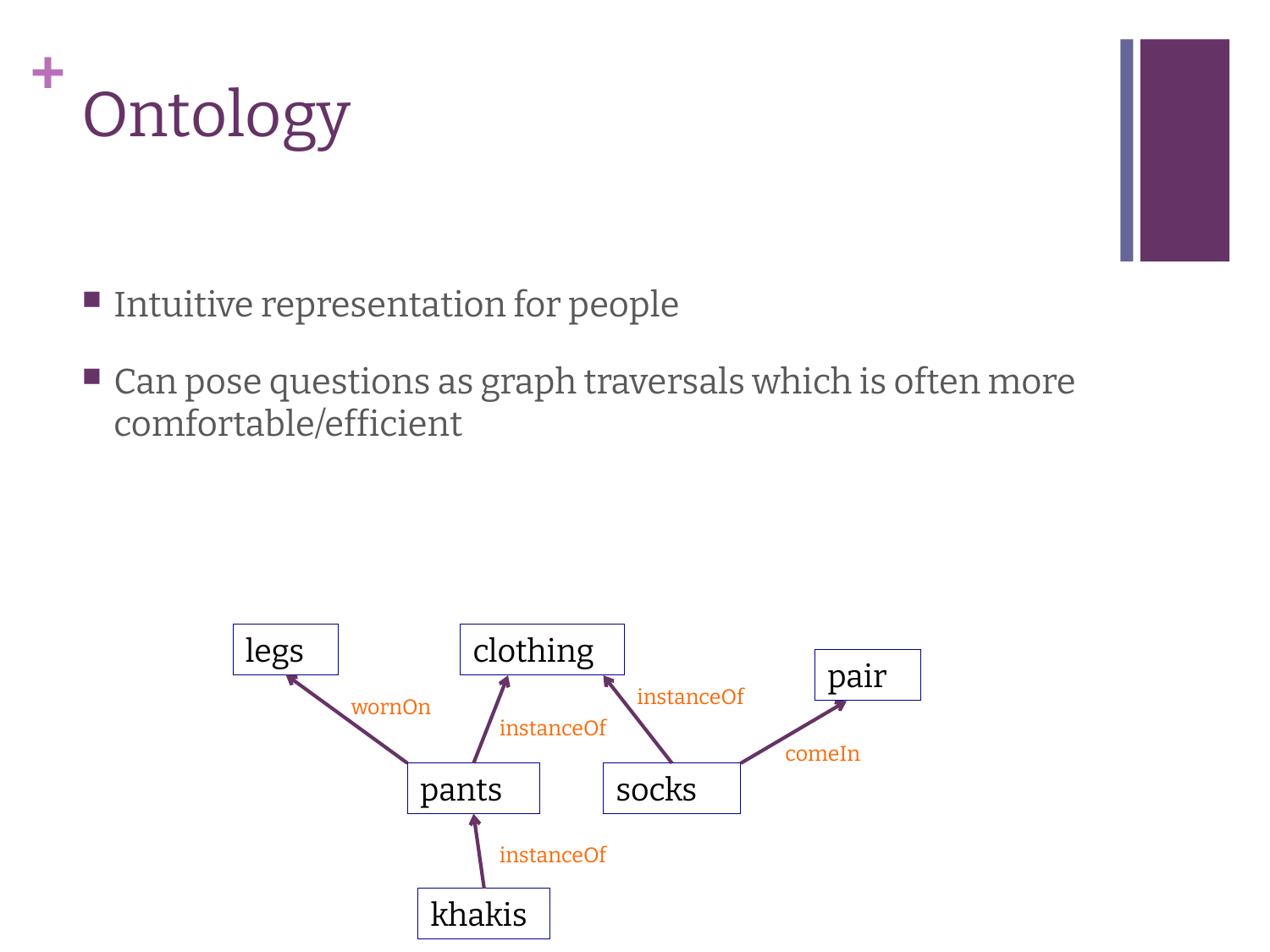

# Ontology
Intuitive representation for people
Can pose questions as graph traversals which is often more comfortable/efficient

legs
clothing
pair
instanceOf
wornOn
instanceOf
comeIn
pants
socks
instanceOf
khakis